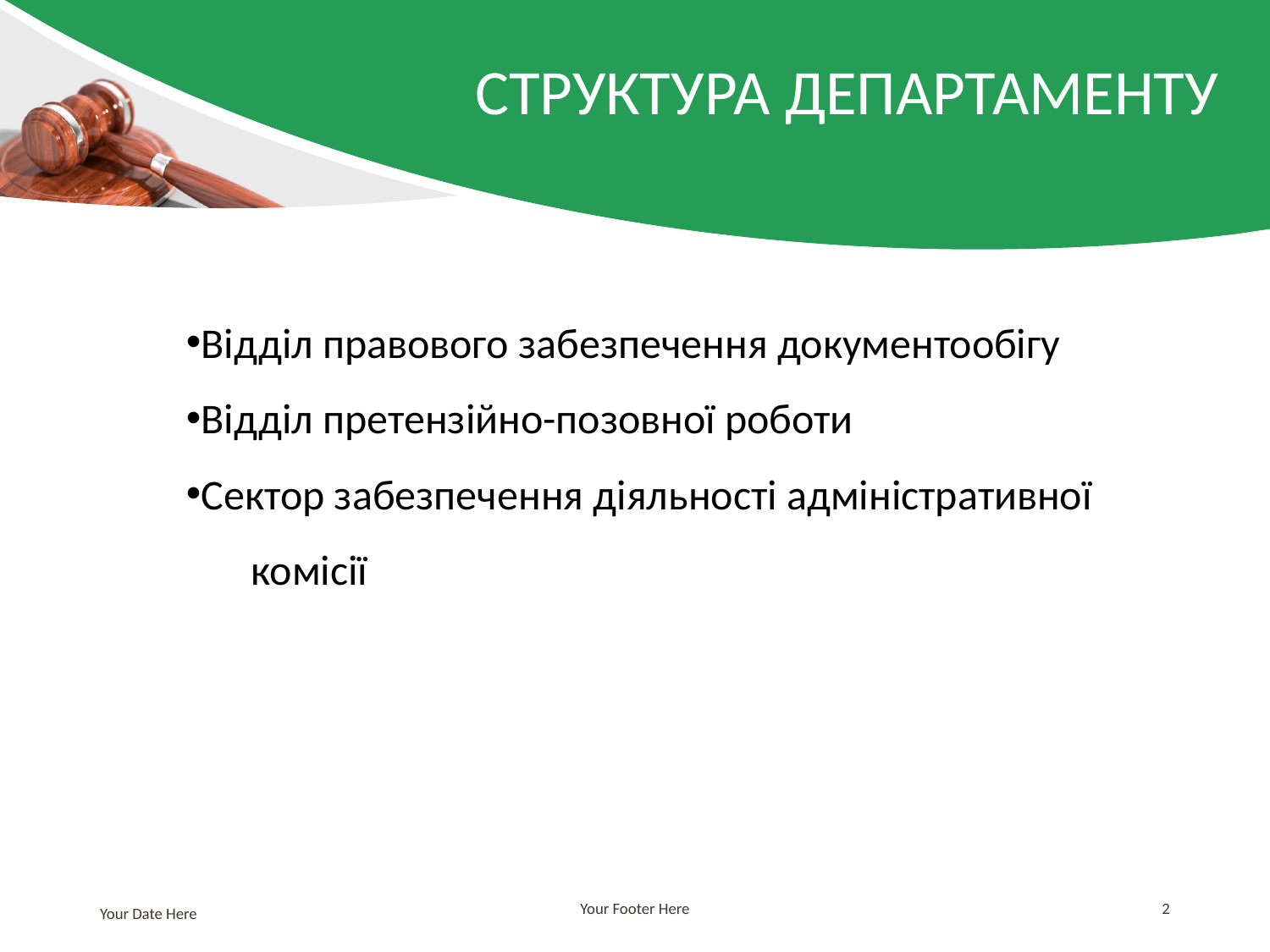

# Структура департаменту
Відділ правового забезпечення документообігу
Відділ претензійно-позовної роботи
Сектор забезпечення діяльності адміністративної
	комісії
Your Footer Here
2
Your Date Here